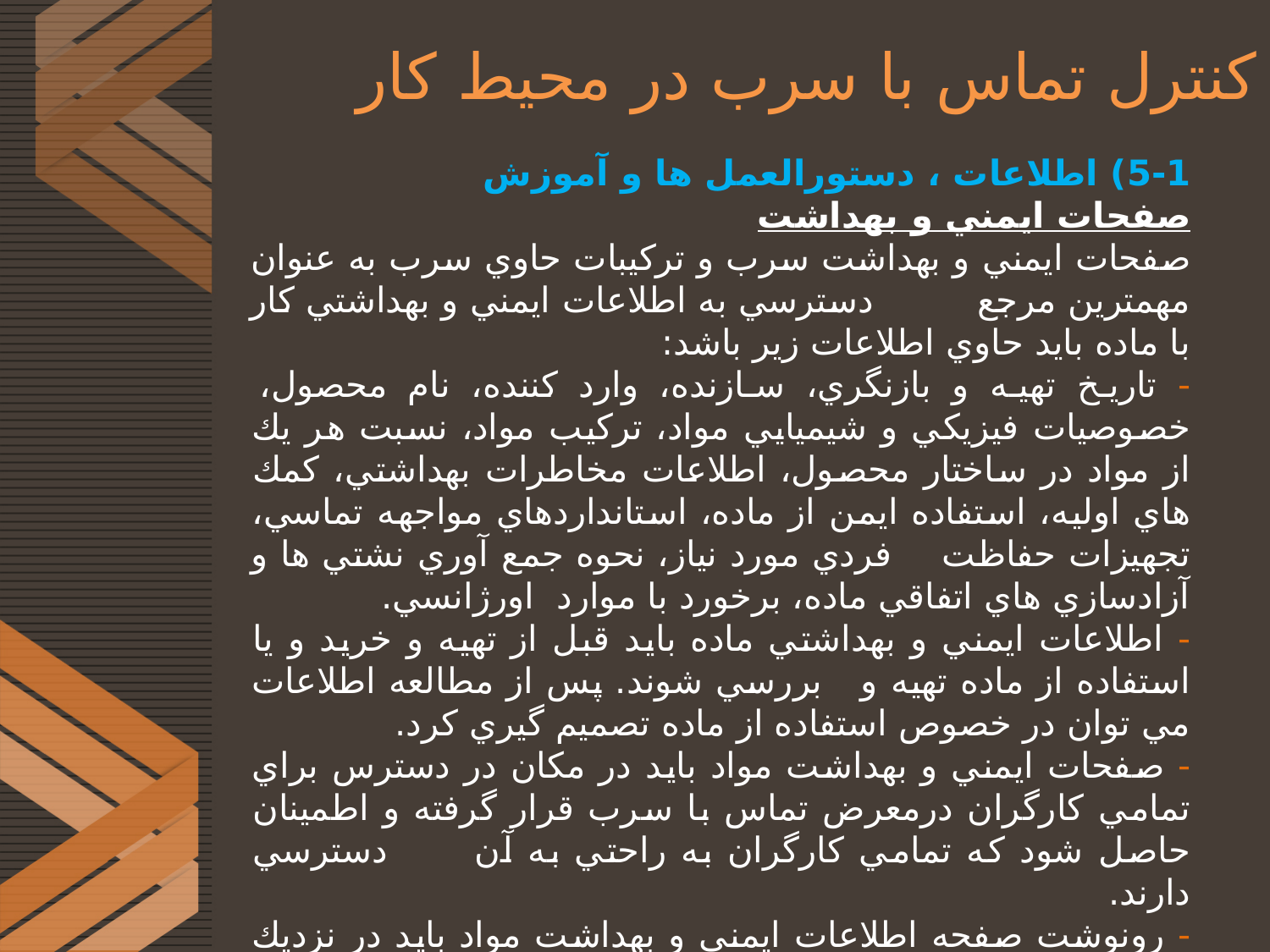

# کنترل تماس با سرب در محیط کار
5-1) اطلاعات ، دستورالعمل ها و آموزش
صفحات ايمني و بهداشت
صفحات ايمني و بهداشت سرب و تركيبات حاوي سرب به عنوان مهمترين مرجع         دسترسي به اطلاعات ايمني و بهداشتي كار با ماده بايد حاوي اطلاعات زير باشد:
- تاريخ تهيه و بازنگري، سازنده، وارد كننده، نام محصول، خصوصيات فيزيکي و شيميايي مواد، تركيب مواد، نسبت هر يك از مواد در ساختار محصول، اطلاعات مخاطرات بهداشتي، كمك هاي اوليه، استفاده ايمن از ماده، استانداردهاي مواجهه تماسي، تجهيزات حفاظت    فردي مورد نياز، نحوه جمع آوري نشتي ها و آزادسازي هاي اتفاقي ماده، برخورد با موارد  اورژانسي.
- اطلاعات ايمني و بهداشتي ماده بايد قبل از تهيه و خريد و يا استفاده از ماده تهيه و   بررسي شوند. پس از مطالعه اطلاعات مي توان در خصوص استفاده از ماده تصميم گيري كرد.
- صفحات ايمني و بهداشت مواد بايد در مکان در دسترس براي تمامي كارگران درمعرض تماس با سرب قرار گرفته و اطمينان حاصل شود كه تمامي كارگران به راحتي به آن      دسترسي دارند.
- رونوشت صفحه اطلاعات ايمني و بهداشت مواد بايد در نزديك ترين نقطه به محل كار    كارگر در معرض تماس با سرب قرار داشته باشد.